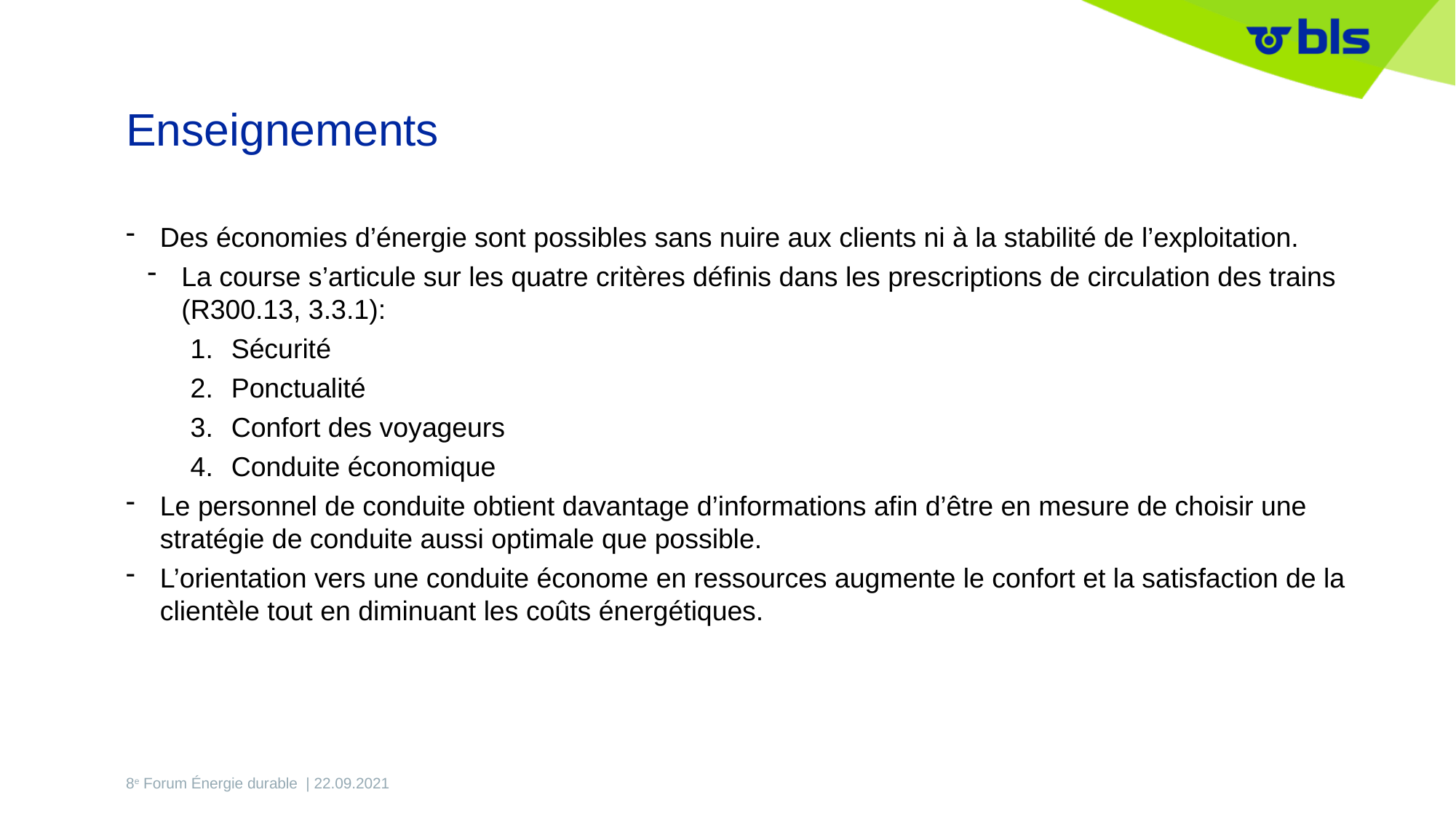

# Enseignements
Des économies d’énergie sont possibles sans nuire aux clients ni à la stabilité de l’exploitation.
La course s’articule sur les quatre critères définis dans les prescriptions de circulation des trains (R300.13, 3.3.1):
Sécurité
Ponctualité
Confort des voyageurs
Conduite économique
Le personnel de conduite obtient davantage d’informations afin d’être en mesure de choisir une stratégie de conduite aussi optimale que possible.
L’orientation vers une conduite économe en ressources augmente le confort et la satisfaction de la clientèle tout en diminuant les coûts énergétiques.
8e Forum Énergie durable  | 22.09.2021